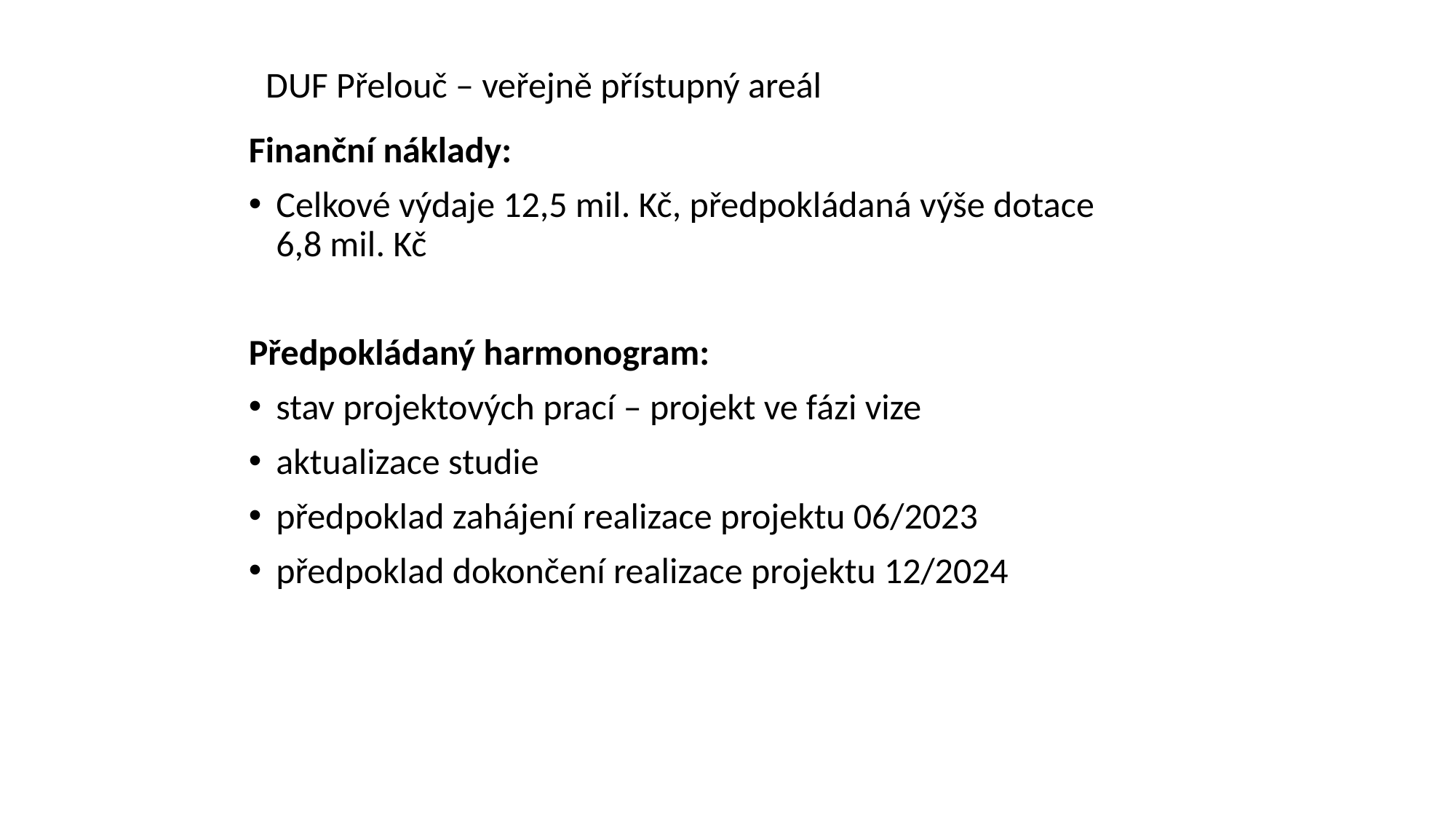

# DUF Přelouč – veřejně přístupný areál
Finanční náklady:
Celkové výdaje 12,5 mil. Kč, předpokládaná výše dotace          6,8 mil. Kč

Předpokládaný harmonogram:
stav projektových prací – projekt ve fázi vize
aktualizace studie
předpoklad zahájení realizace projektu 06/2023
předpoklad dokončení realizace projektu 12/2024